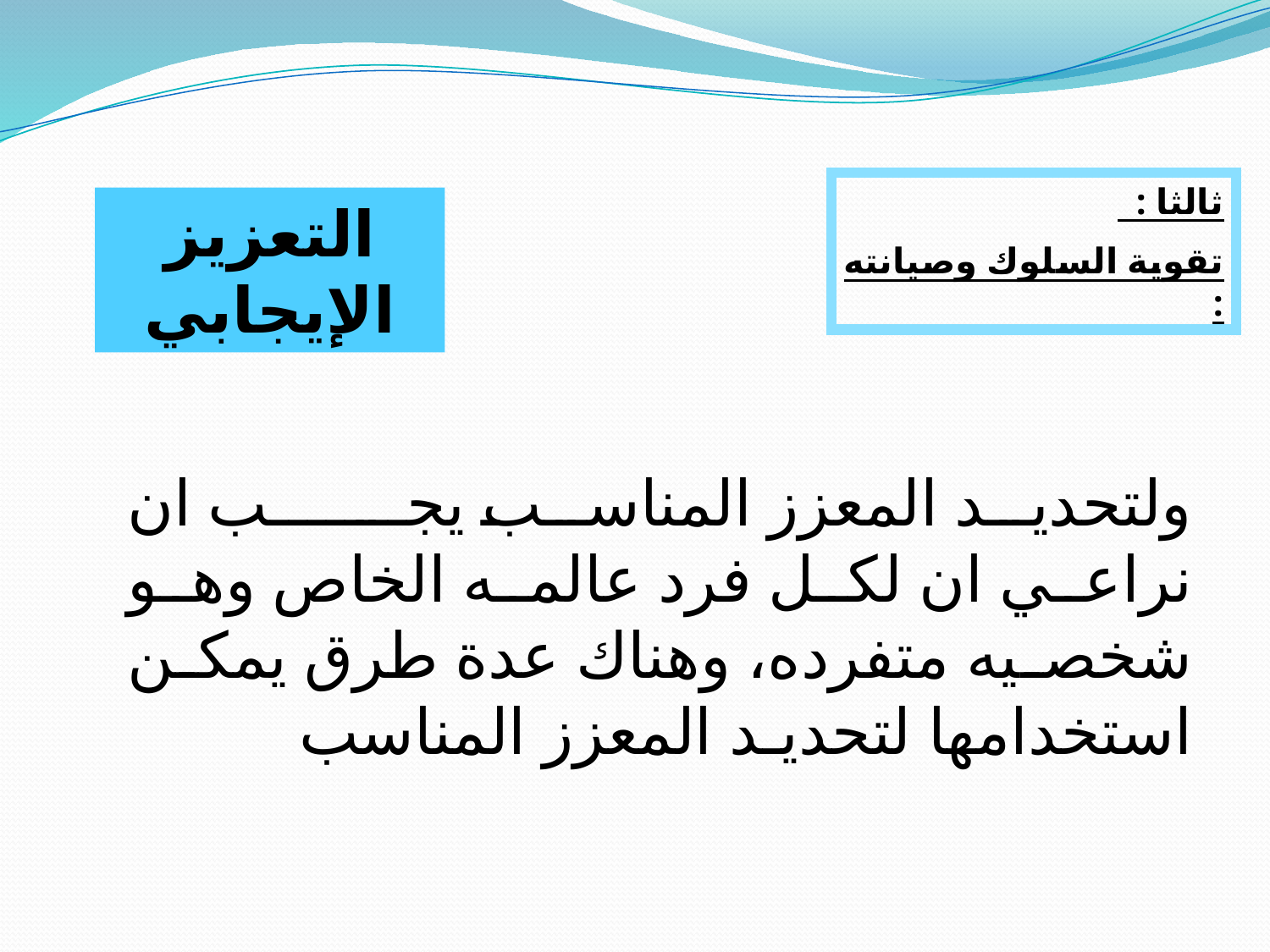

ثالثا :
تقوية السلوك وصيانته :
التعزيز الإيجابي
ولتحديد المعزز المناسب يجـــــب ان نراعي ان لكل فرد عالمه الخاص وهو شخصيه متفرده، وهناك عدة طرق يمكن استخدامها لتحديـد المعزز المناسب